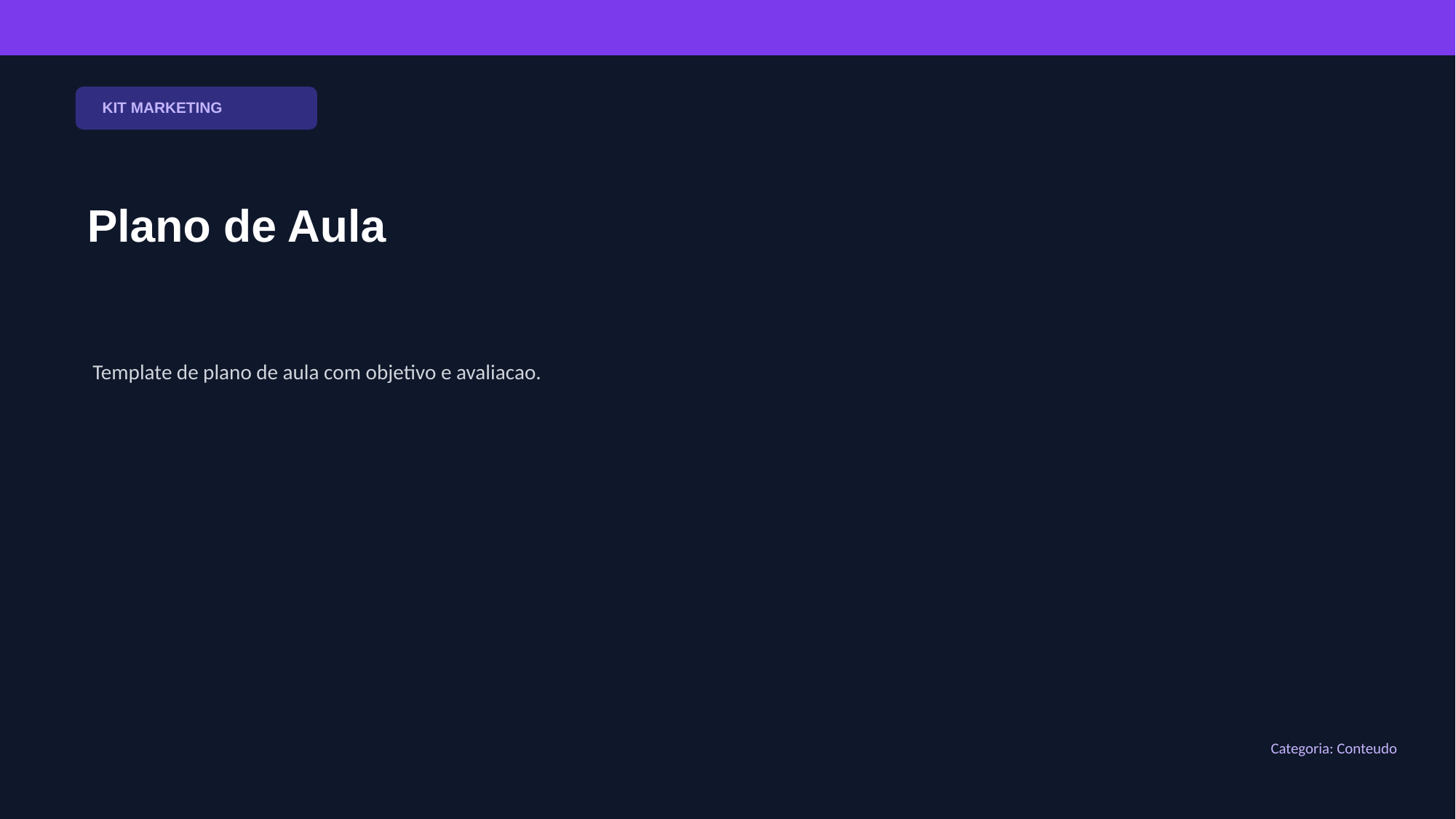

KIT MARKETING
Plano de Aula
Template de plano de aula com objetivo e avaliacao.
Categoria: Conteudo